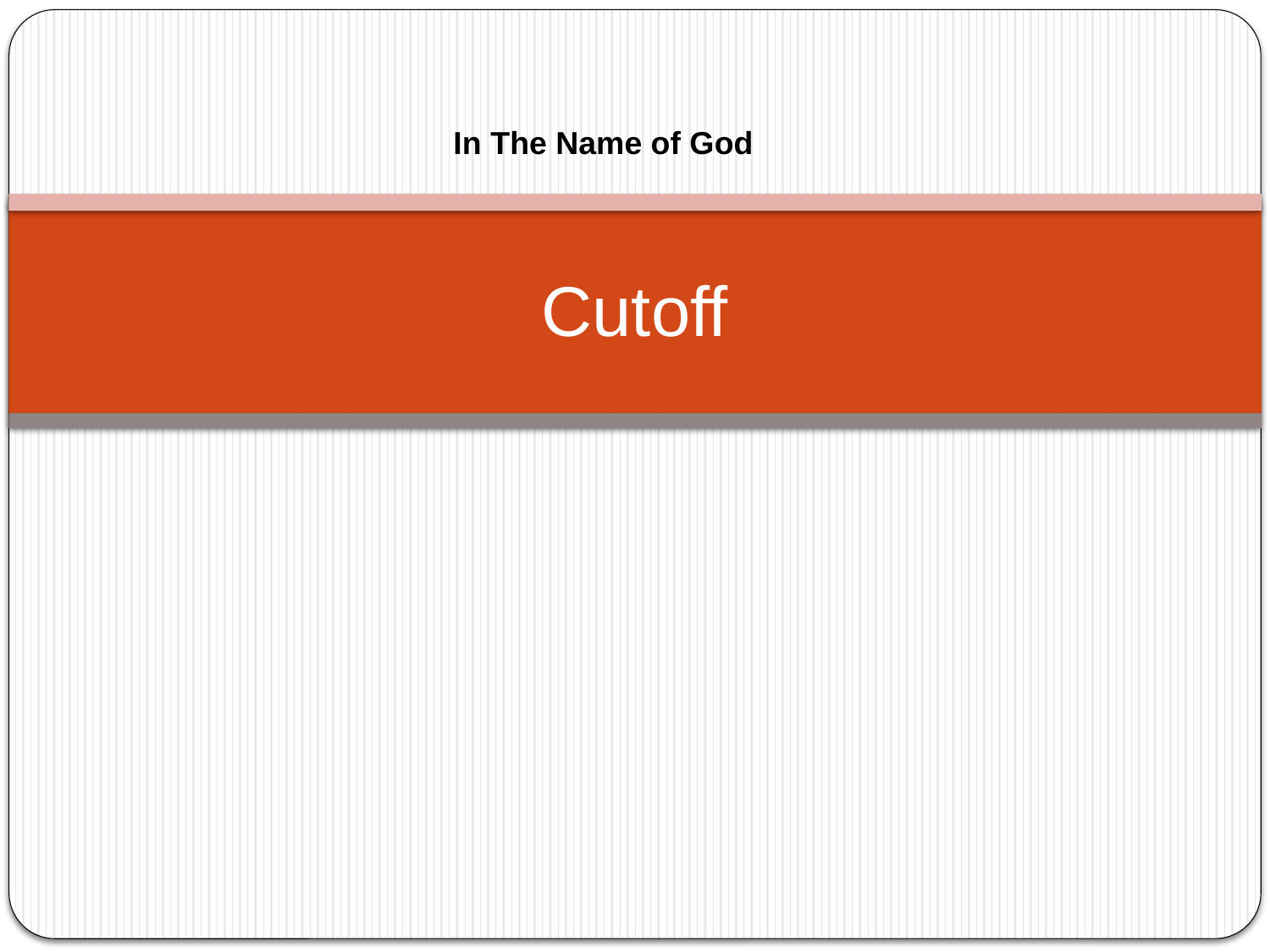

In The Name of God
# Cutoff